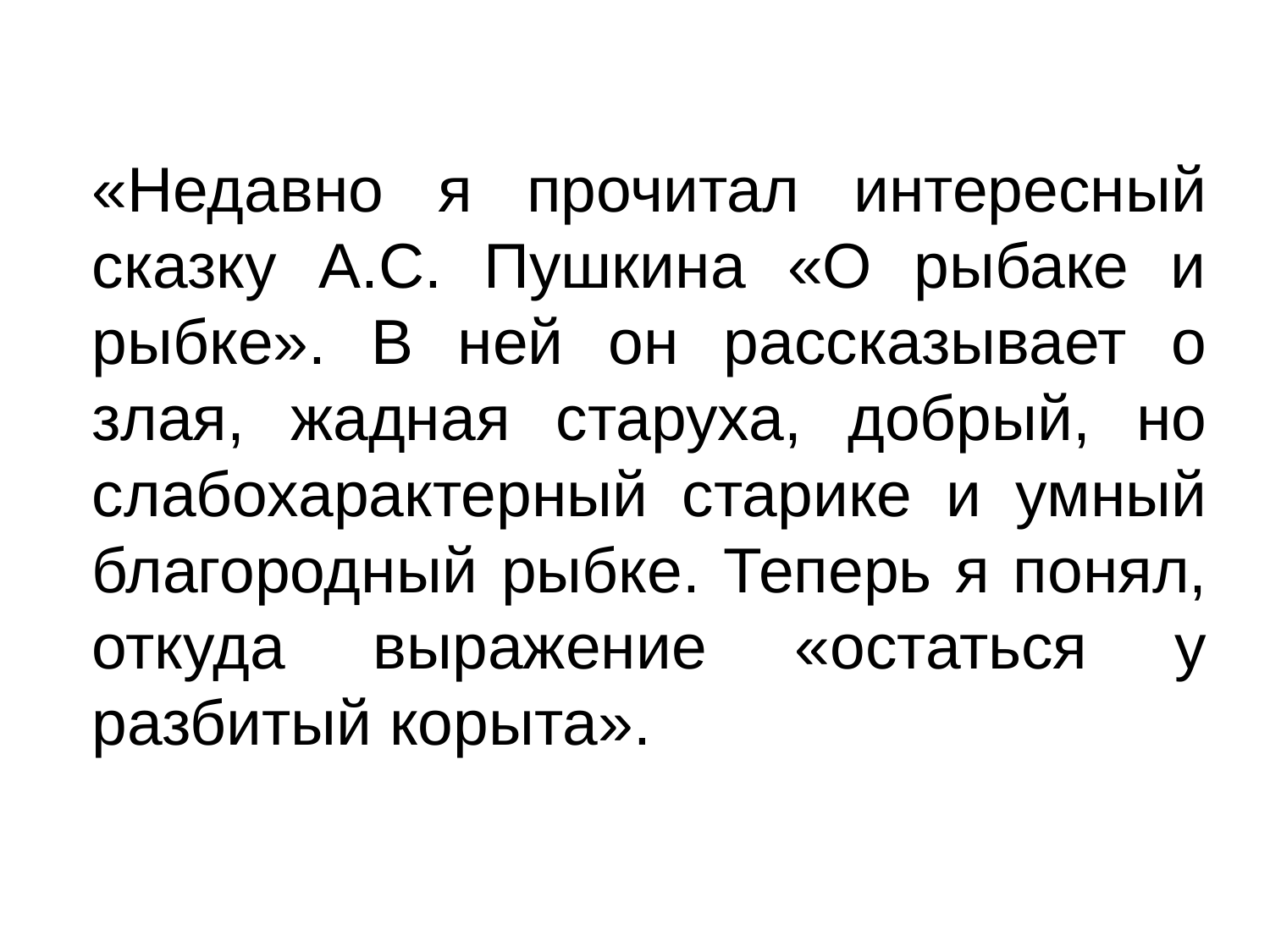

«Недавно я прочитал интересный сказку А.С. Пушкина «О рыбаке и рыбке». В ней он рассказывает о злая, жадная старуха, добрый, но слабохарактерный старике и умный благородный рыбке. Теперь я понял, откуда выражение «остаться у разбитый корыта».